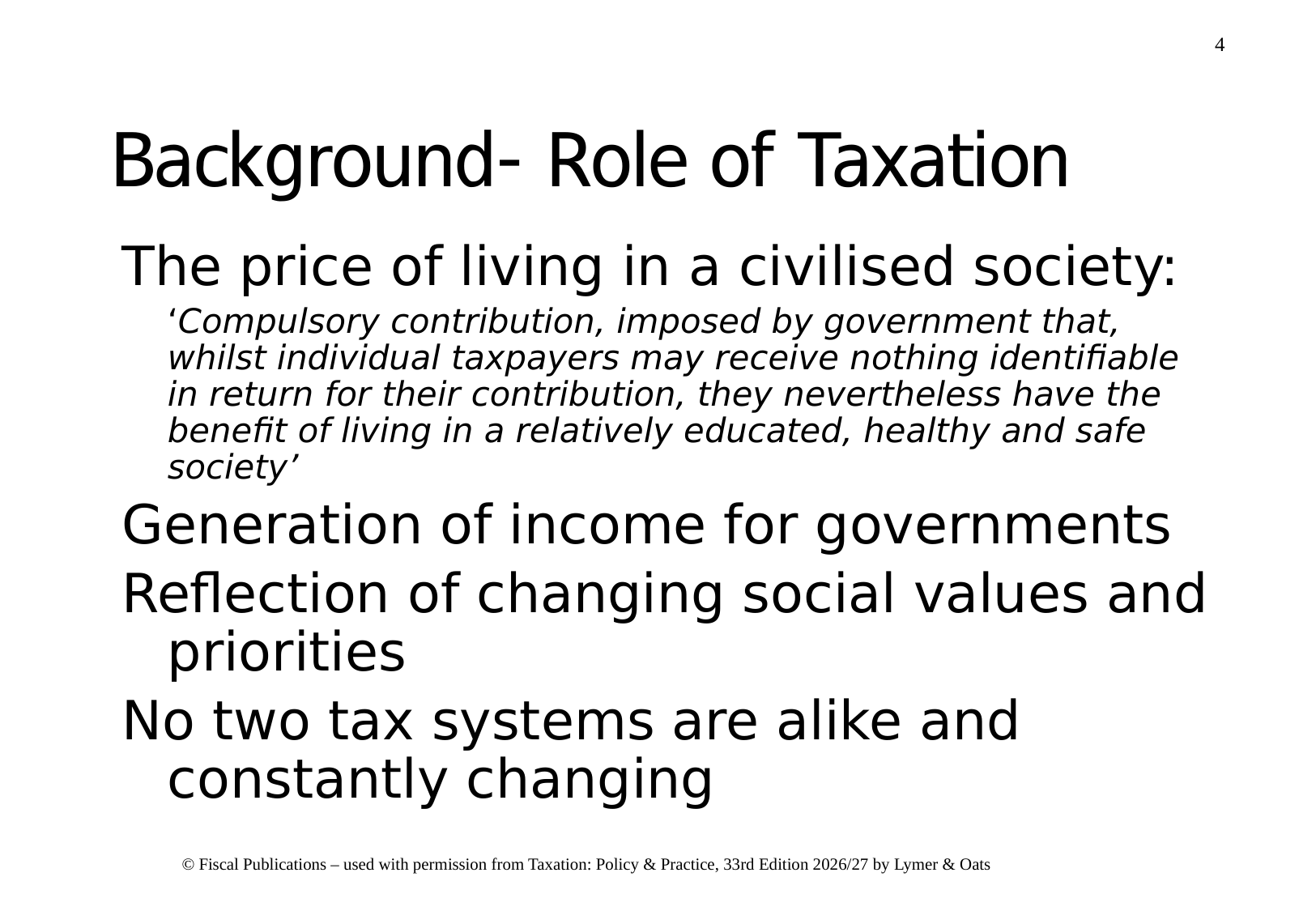

# Background- Role of Taxation
The price of living in a civilised society:
	‘Compulsory contribution, imposed by government that, whilst individual taxpayers may receive nothing identifiable in return for their contribution, they nevertheless have the benefit of living in a relatively educated, healthy and safe society’
Generation of income for governments
Reflection of changing social values and priorities
No two tax systems are alike and constantly changing